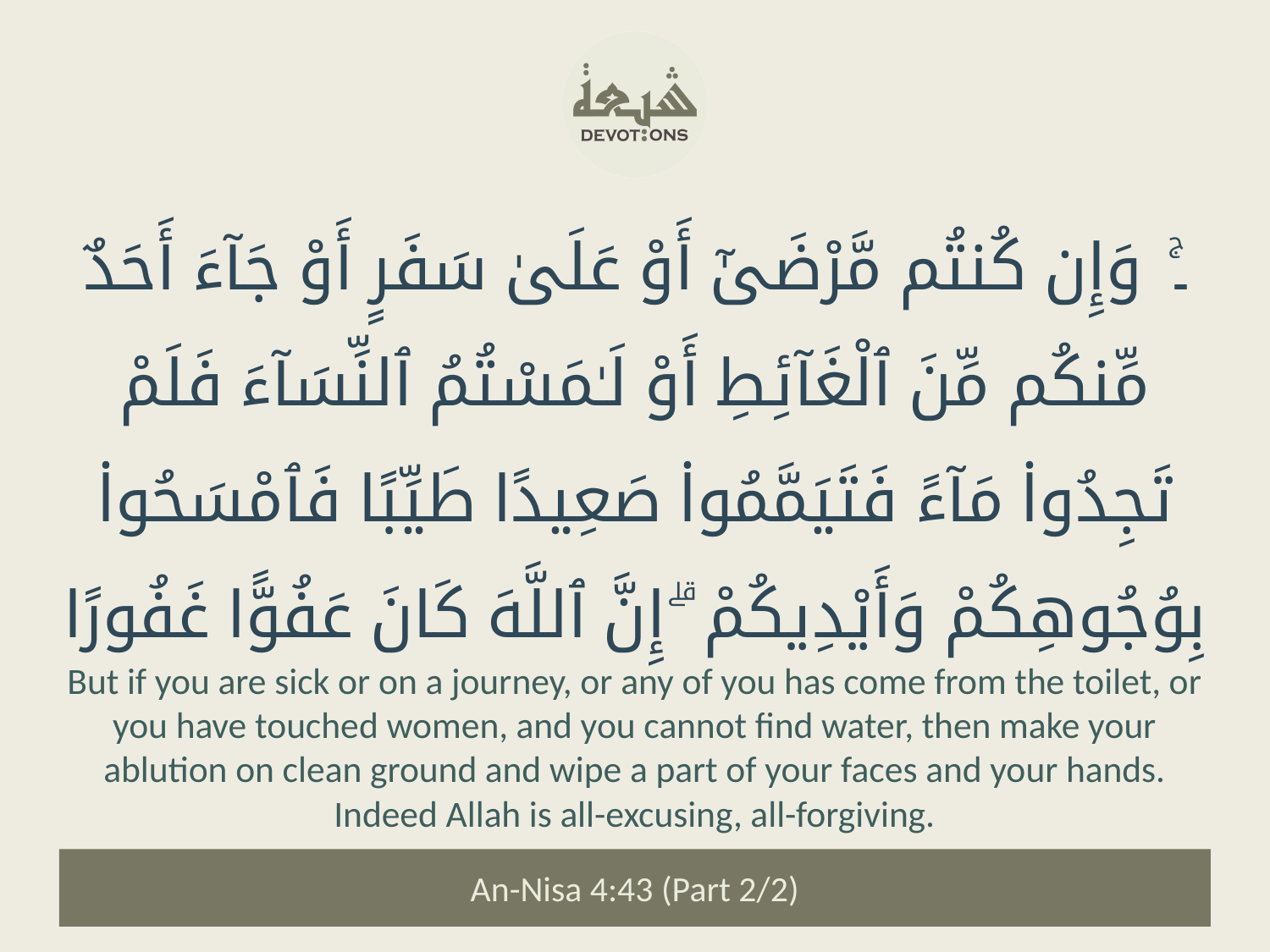

۔ۚ  وَإِن كُنتُم مَّرْضَىٰٓ أَوْ عَلَىٰ سَفَرٍ أَوْ جَآءَ أَحَدٌ مِّنكُم مِّنَ ٱلْغَآئِطِ أَوْ لَـٰمَسْتُمُ ٱلنِّسَآءَ فَلَمْ تَجِدُوا۟ مَآءً فَتَيَمَّمُوا۟ صَعِيدًا طَيِّبًا فَٱمْسَحُوا۟ بِوُجُوهِكُمْ وَأَيْدِيكُمْ ۗ إِنَّ ٱللَّهَ كَانَ عَفُوًّا غَفُورًا
But if you are sick or on a journey, or any of you has come from the toilet, or you have touched women, and you cannot find water, then make your ablution on clean ground and wipe a part of your faces and your hands. Indeed Allah is all-excusing, all-forgiving.
An-Nisa 4:43 (Part 2/2)